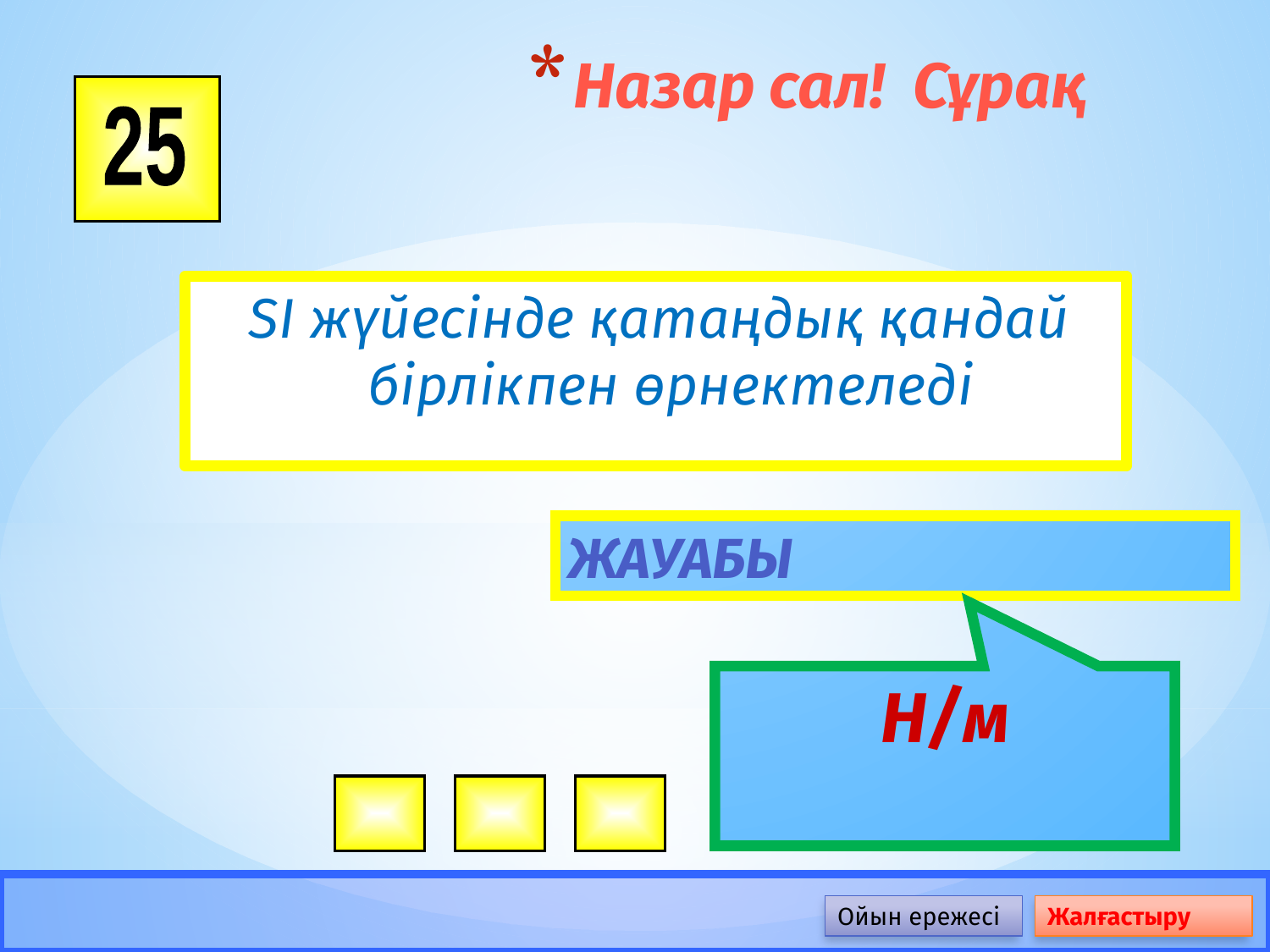

# Назар сал!  Сұрақ

25
SI жүйесінде қатаңдық қандай бірлікпен өрнектеледі
Жауабы
Н/м

Ойын ережесі
Жалғастыру